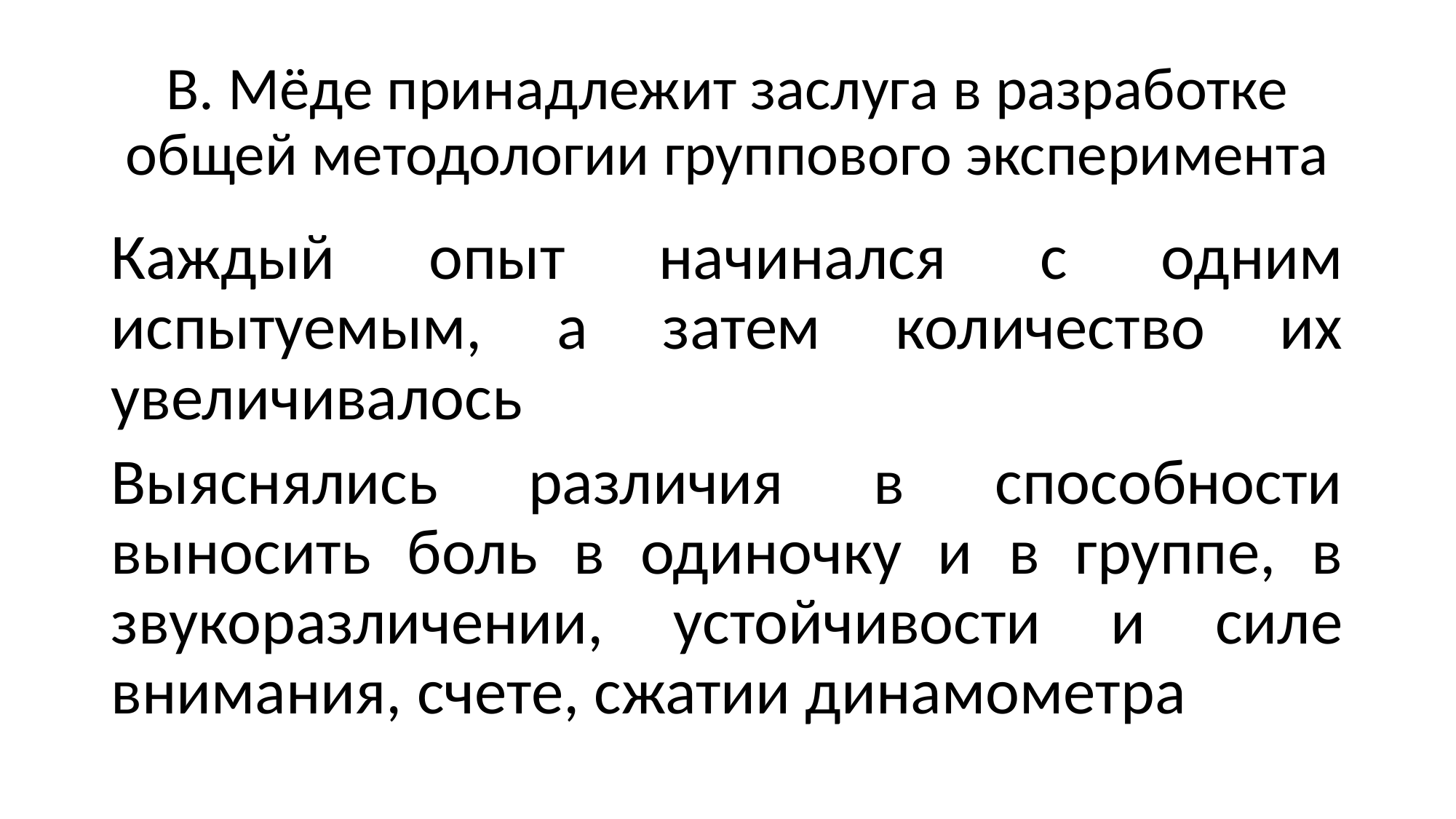

# В. Мёде принадлежит заслуга в разработке общей методологии группового эксперимента
Каждый опыт начинался с одним испытуемым, а затем количество их увеличивалось
Выяснялись различия в способности выносить боль в одиночку и в группе, в звукоразличении, устойчивости и силе внимания, счете, сжатии динамометра